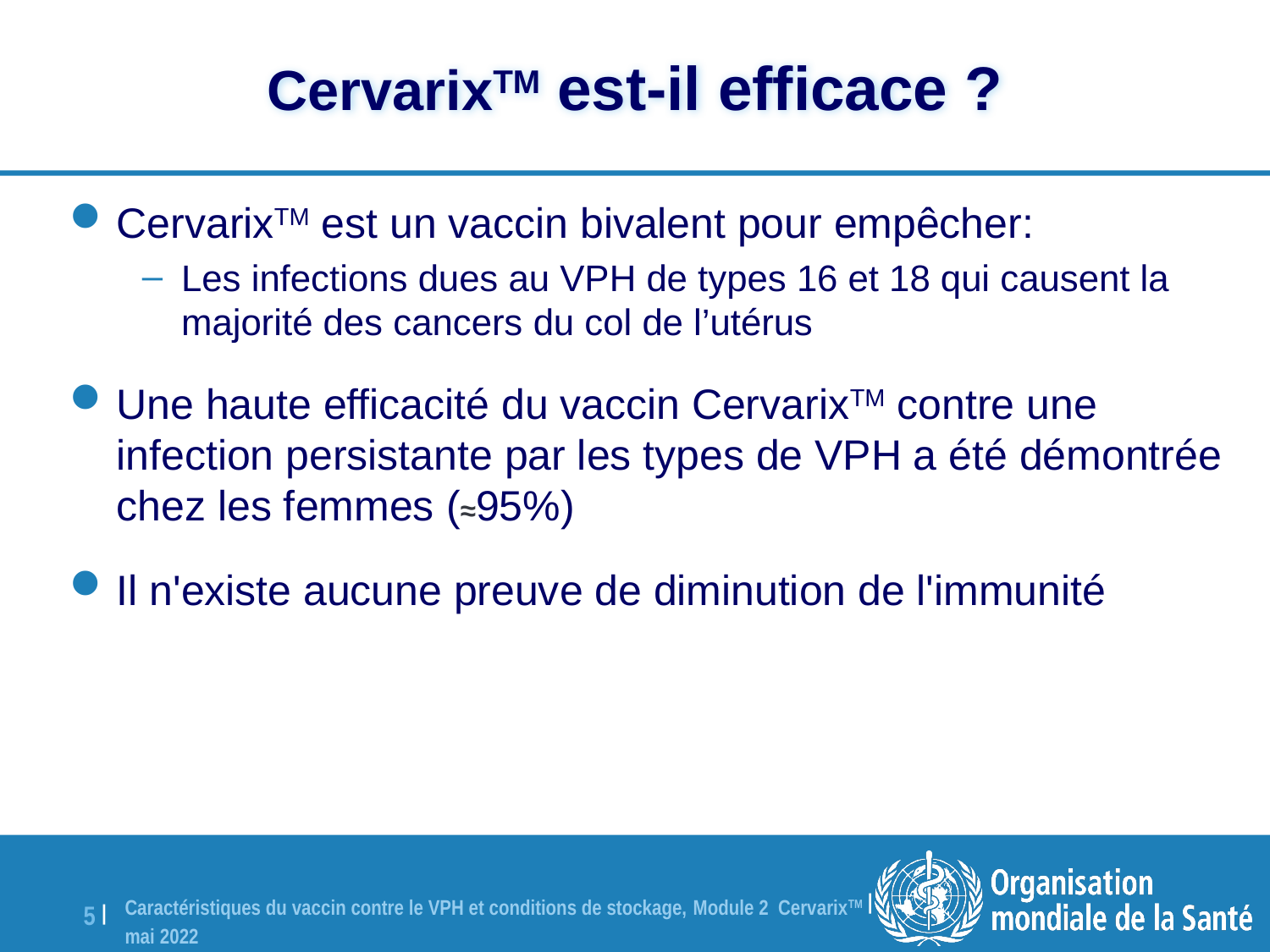

# CervarixTM est-il efficace ?
CervarixTM est un vaccin bivalent pour empêcher:
Les infections dues au VPH de types 16 et 18 qui causent la majorité des cancers du col de l’utérus
Une haute efficacité du vaccin CervarixTM contre une infection persistante par les types de VPH a été démontrée chez les femmes (≈95%)
Il n'existe aucune preuve de diminution de l'immunité